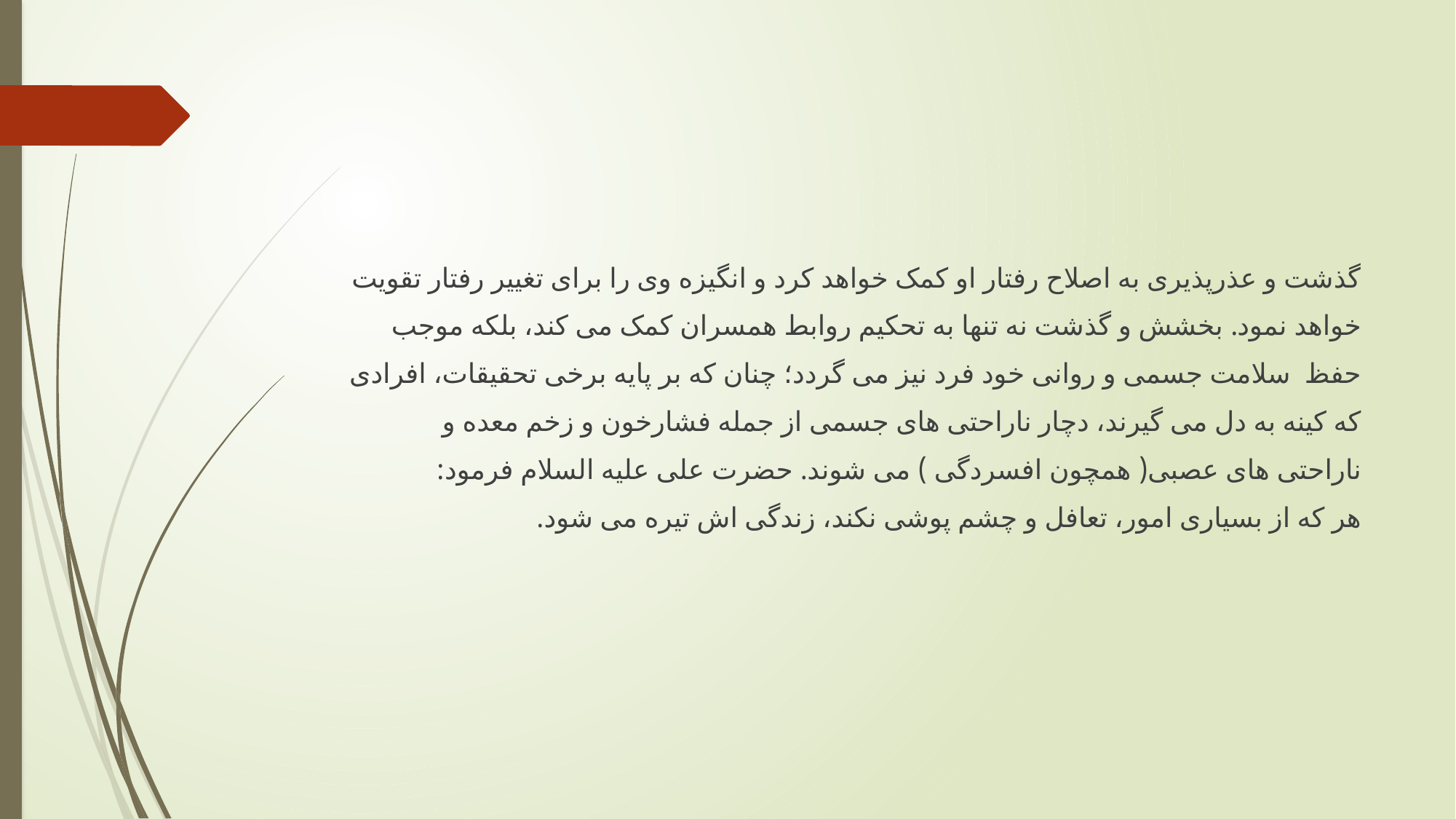

گذشت و عذرپذیری به اصلاح رفتار او کمک خواهد کرد و انگیزه وی را برای تغییر رفتار تقویت
خواهد نمود. بخشش و گذشت نه تنها به تحکیم روابط همسران کمک می کند، بلکه موجب
حفظ  سلامت جسمی و روانی خود فرد نیز می گردد؛ چنان که بر پایه برخی تحقیقات، افرادی
که کینه به دل می گیرند، دچار ناراحتی های جسمی از جمله فشارخون و زخم معده و
ناراحتی های عصبی( همچون افسردگی ) می شوند. حضرت علی علیه السلام فرمود:
هر که از بسیاری امور، تعافل و چشم پوشی نکند، زندگی اش تیره می شود.